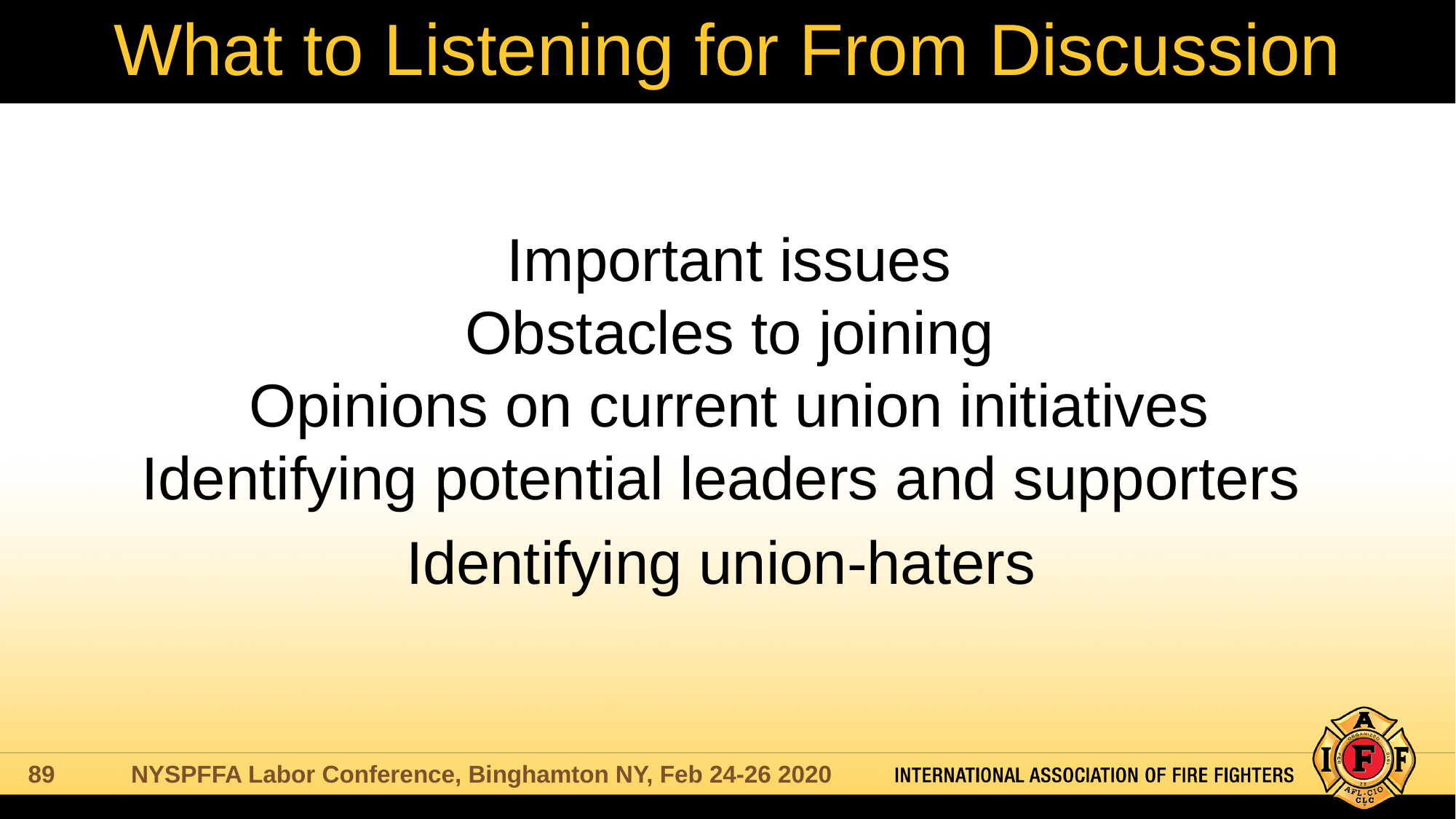

# What to Listening for From Discussion

Important issues
Obstacles to joining
Opinions on current union initiatives
Identifying potential leaders and supporters
Identifying union-haters

NYSPFFA Labor Conference, Binghamton NY, Feb 24-26 2020